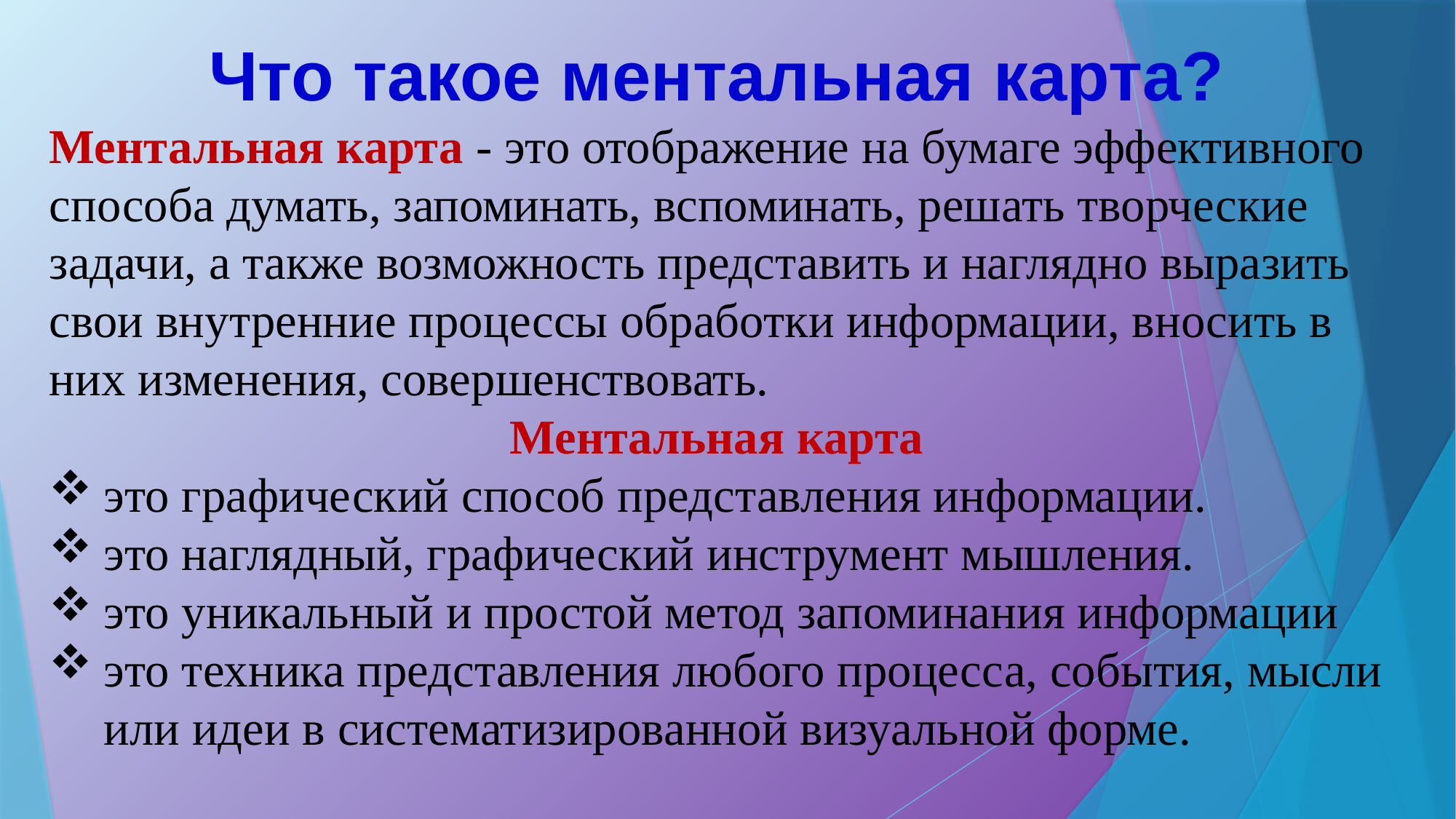

Что такое ментальная карта?
Ментальная карта - это отображение на бумаге эффективного способа думать, запоминать, вспоминать, решать творческие задачи, а также возможность представить и наглядно выразить свои внутренние процессы обработки информации, вносить в них изменения, совершенствовать.
Ментальная карта
это графический способ представления информации.
это наглядный, графический инструмент мышления.
это уникальный и простой метод запоминания информации
это техника представления любого процесса, события, мысли или идеи в систематизированной визуальной форме.